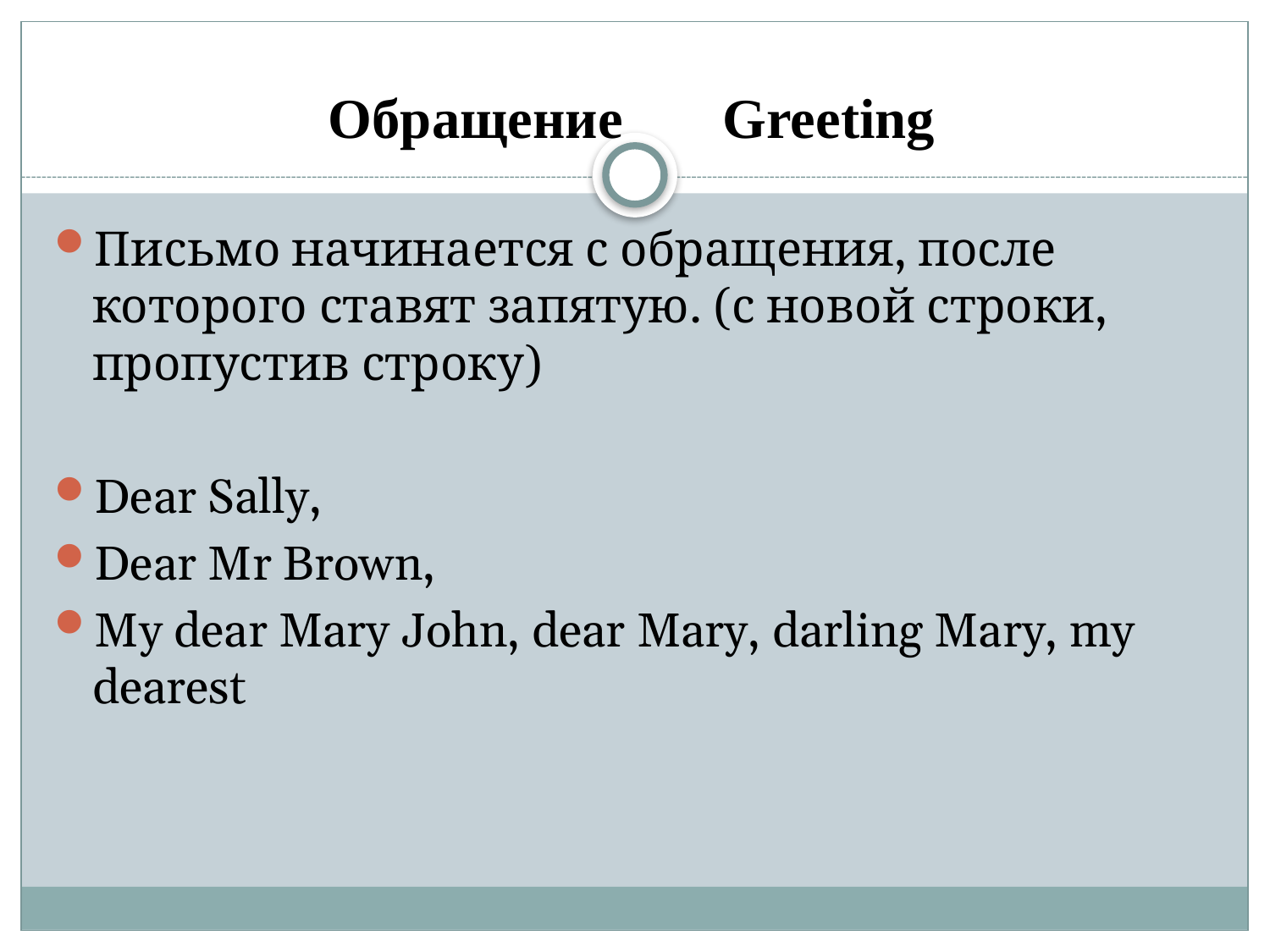

# Обращение       Greeting
Письмо начинается с обращения, после которого ставят запятую. (с новой строки, пропустив строку)

Dear Sally,
Dear Mr Brown,
My dear Mary John, dear Mary, darling Mary, my dearest